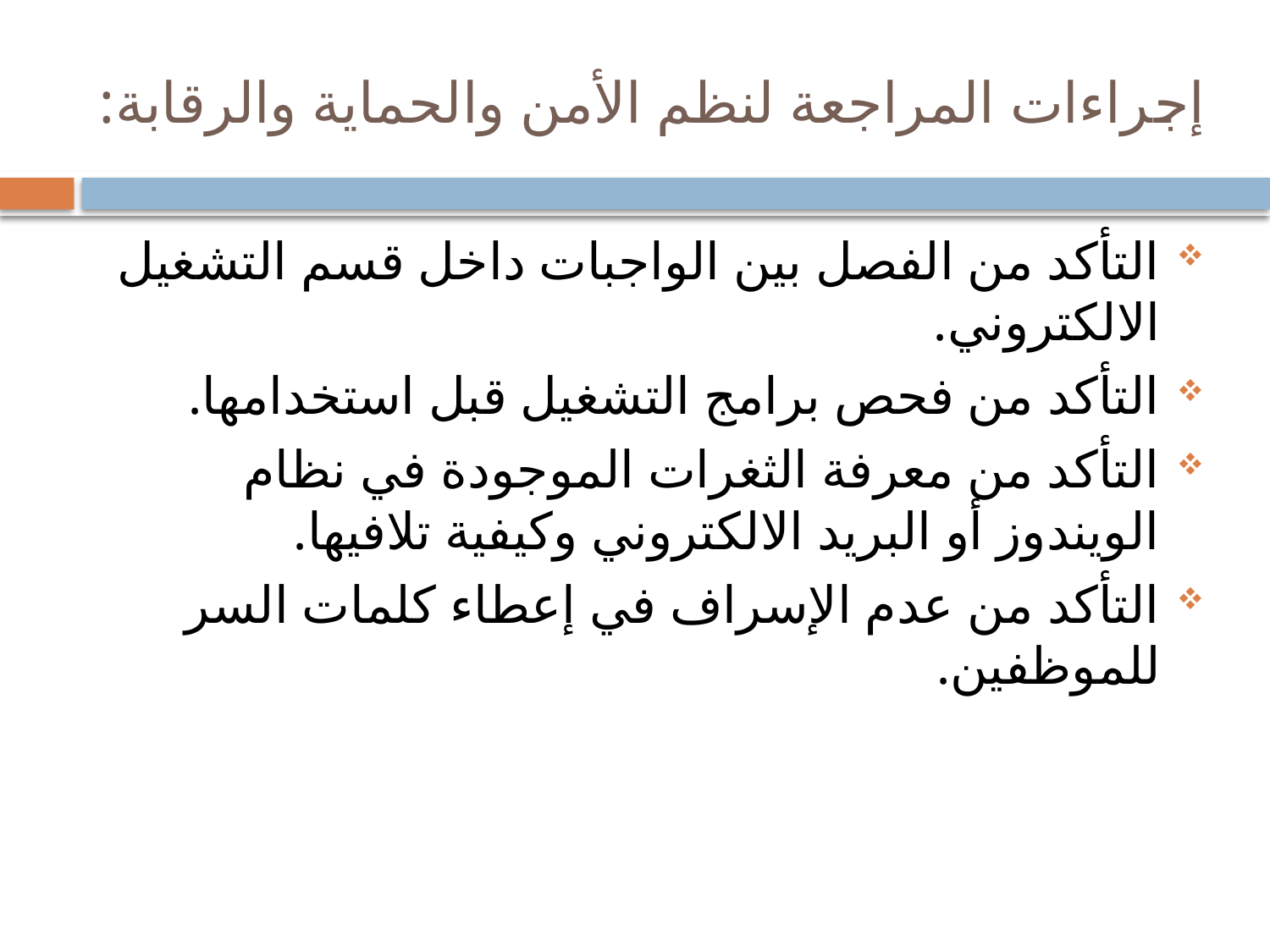

# إجراءات المراجعة لنظم الأمن والحماية والرقابة:
التأكد من الفصل بين الواجبات داخل قسم التشغيل الالكتروني.
التأكد من فحص برامج التشغيل قبل استخدامها.
التأكد من معرفة الثغرات الموجودة في نظام الويندوز أو البريد الالكتروني وكيفية تلافيها.
التأكد من عدم الإسراف في إعطاء كلمات السر للموظفين.